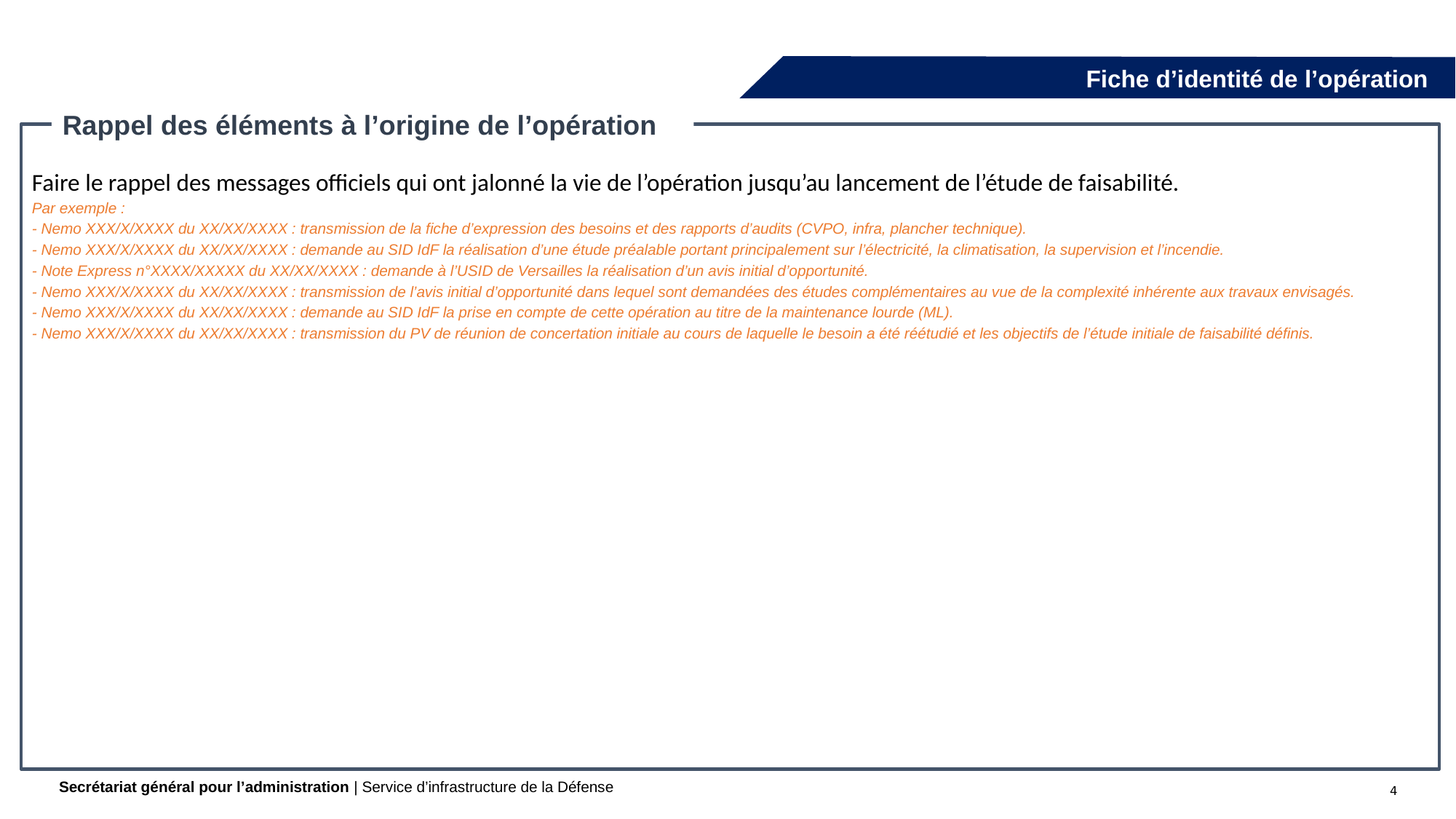

Fiche d’identité de l’opération
Rappel des éléments à l’origine de l’opération

Faire le rappel des messages officiels qui ont jalonné la vie de l’opération jusqu’au lancement de l’étude de faisabilité.
Par exemple :
- Nemo XXX/X/XXXX du XX/XX/XXXX : transmission de la fiche d’expression des besoins et des rapports d’audits (CVPO, infra, plancher technique).
- Nemo XXX/X/XXXX du XX/XX/XXXX : demande au SID IdF la réalisation d’une étude préalable portant principalement sur l’électricité, la climatisation, la supervision et l’incendie.
- Note Express n°XXXX/XXXXX du XX/XX/XXXX : demande à l’USID de Versailles la réalisation d’un avis initial d’opportunité.
- Nemo XXX/X/XXXX du XX/XX/XXXX : transmission de l’avis initial d’opportunité dans lequel sont demandées des études complémentaires au vue de la complexité inhérente aux travaux envisagés.
- Nemo XXX/X/XXXX du XX/XX/XXXX : demande au SID IdF la prise en compte de cette opération au titre de la maintenance lourde (ML).
- Nemo XXX/X/XXXX du XX/XX/XXXX : transmission du PV de réunion de concertation initiale au cours de laquelle le besoin a été réétudié et les objectifs de l’étude initiale de faisabilité définis.

4